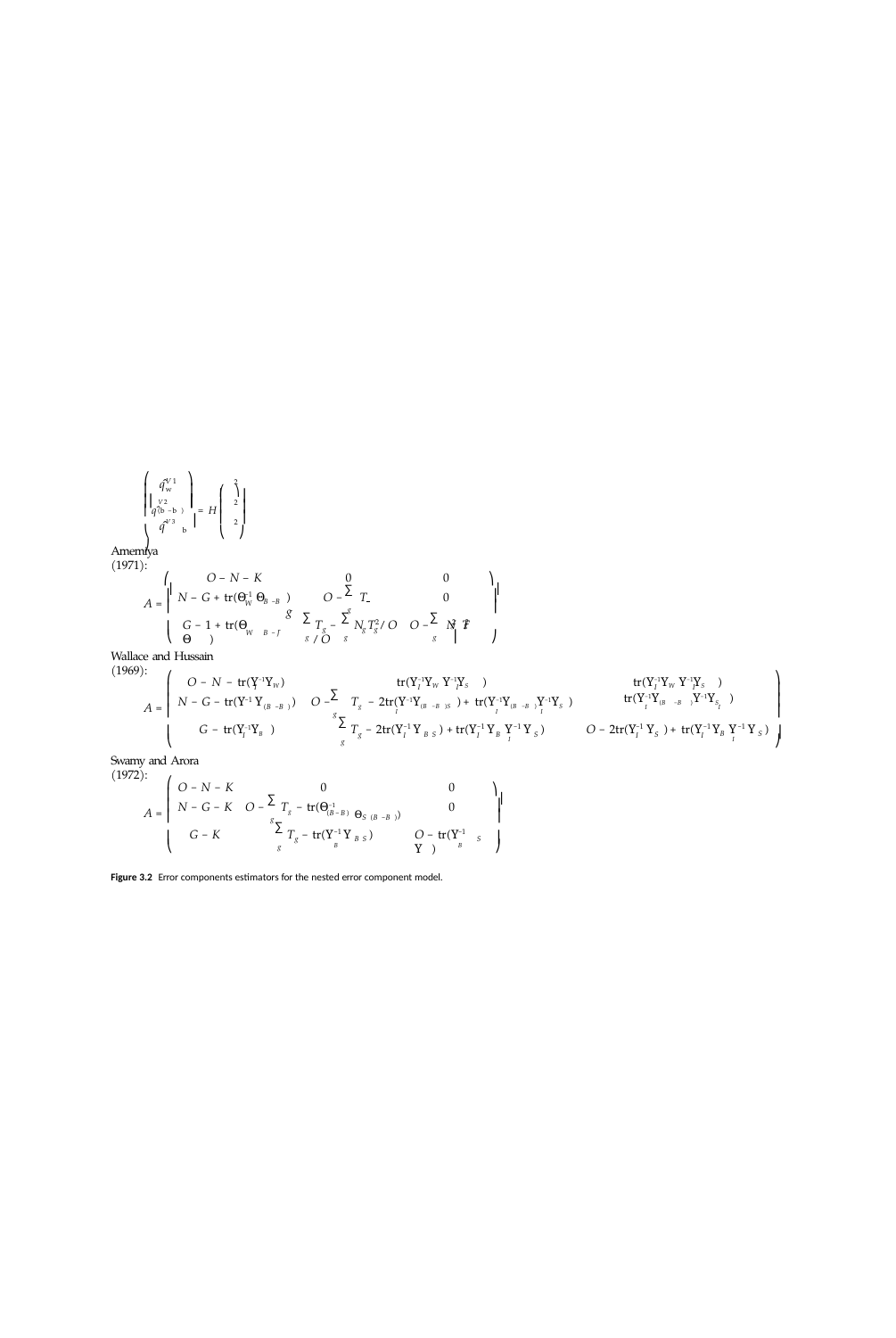

⎛
⎞
V 1
w
q̂
2
⎛  ⎞
⎜
⎟

⎜  ⎟
⎜ V 2
⎟
2
q̂	= H
⎜  ⎟
⎜⎜    ⎟
V 3  ⎟
b

(b –b )
⎜  ⎟
2
⎝  ⎠
q̂
⎝	⎠

Amemiya (1971):
0
0
⎛⎜
⎞⎟
O – N – K
0
∑
⎜
⎟
−1
)	O −  T g
N – G + tr(Θ Θ
A =
B −B
W
⎜
⎟

g
∑
∑
∑
2
2 2
G − 1 + tr(Θ Θ  )
T  −      N T  ∕O    O −      N  T  ∕O
⎜
g g	⎟
W  B −J̄
g
g g
⎝
⎠

g
g
g
Wallace and Hussain (1969):
⎞
⎛
O − N − tr(Υ−1ΥW )
tr(Υ−1ΥW Υ−1ΥS )
tr(Υ−1ΥW Υ−1ΥS  )
⎟
⎜
I
I	I
I	I

∑
⎟
⎜
−1
N − G − tr(Υ Υ
)  O −  Tg − 2tr(Υ−1Υ(B −B )S )+ tr(Υ−1Υ(B −B )Υ−1ΥS )
tr(Υ−1Υ(B −B )Υ−1ΥS )
I	   I
A =
(B −B )
⎟
⎜
I	  	I	   I

g
∑
−1
−1
−1
−1	−1
−1
G − tr(Υ−1ΥB )
T − 2tr(Υ Υ  ) + tr(Υ Υ
Υ Υ )
O − 2tr(Υ Υ )+ tr(Υ Υ
Υ Υ )
B	S  ⎟
⎜
g	B S
B	S
S
I
I
I
I
I
 I
 I
⎠
⎝

g
Swamy and Arora (1972):
0
0
O − N − K
N − G − K  O −  Tg − tr(Θ−1
⎛
⎞⎟
0
⎜
∑
⎜
⎟
ΘS (B −B ))
A =
(B −B )
⎜
⎟
g
∑
−1
−1
G − K
T − tr(Υ Υ  )
O − tr(Υ Υ )
⎜
S  ⎟
g	B S
B
B
⎝
⎠
g
Figure 3.2 Error components estimators for the nested error component model.